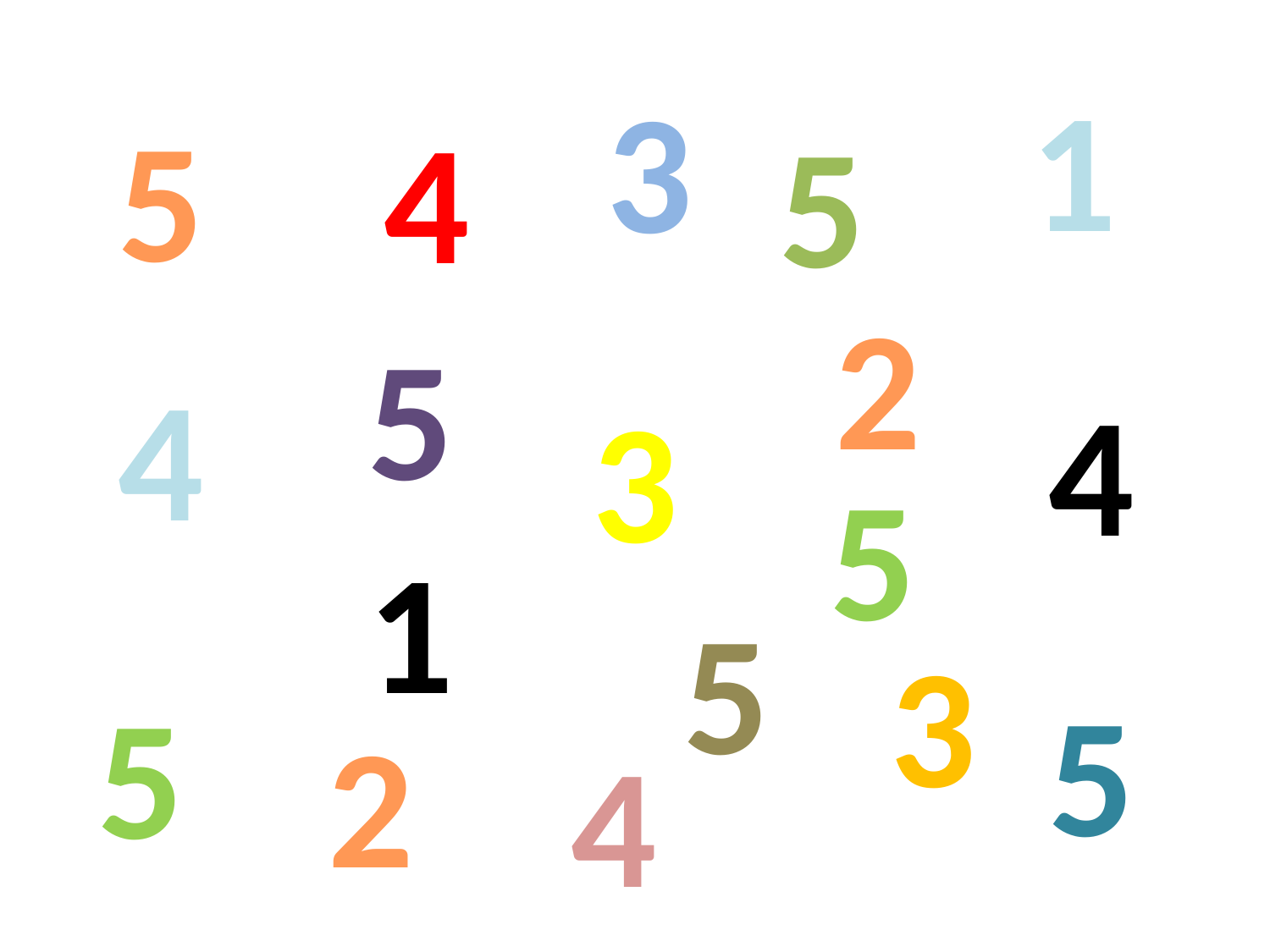

1
3
5
4
5
2
5
4
4
3
5
1
5
3
5
5
2
4